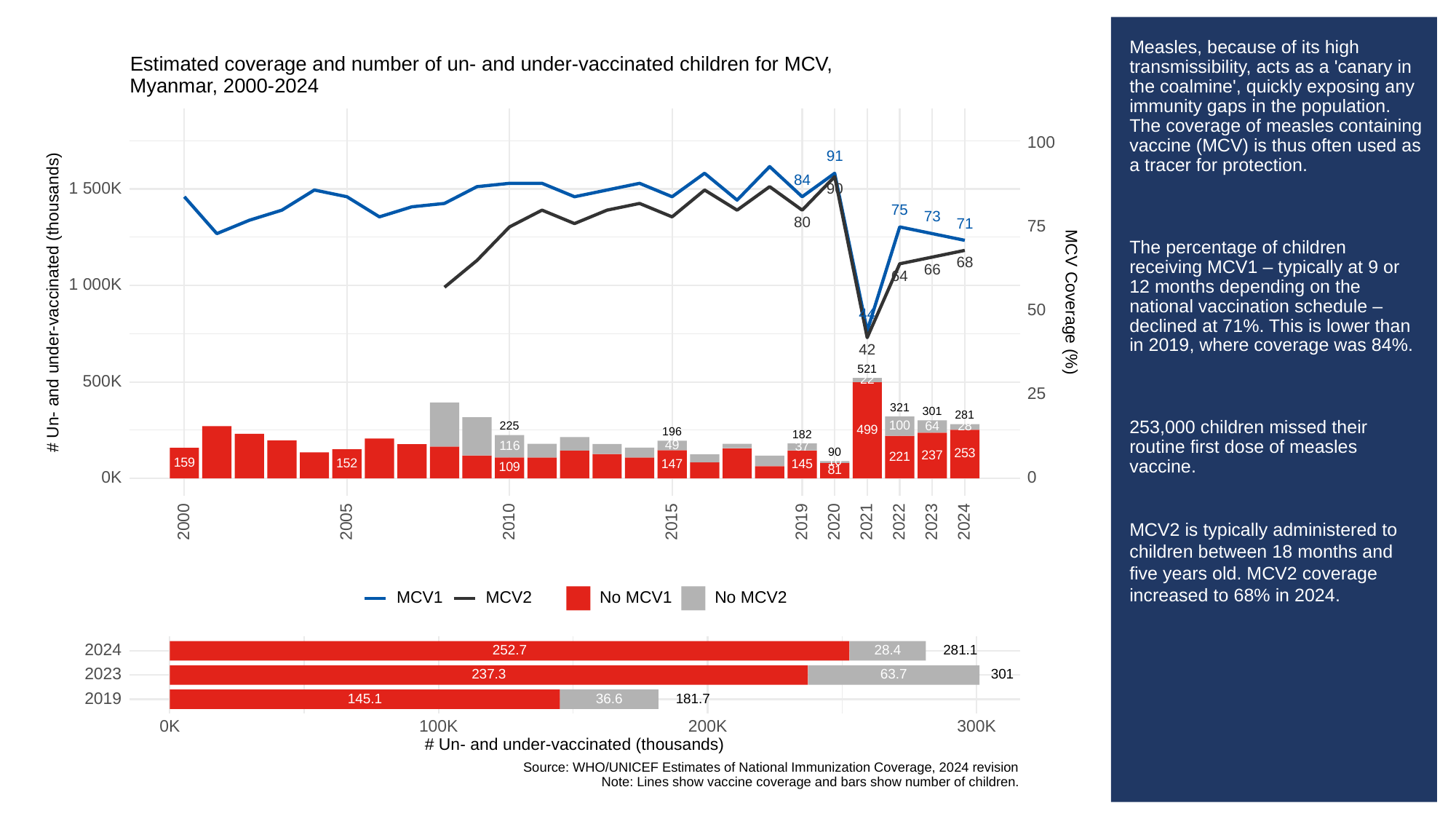

# Measles, because of its high transmissibility, acts as a 'canary in the coalmine', quickly exposing any immunity gaps in the population. The coverage of measles containing vaccine (MCV) is thus often used as a tracer for protection.

The percentage of children receiving MCV1 – typically at 9 or 12 months depending on the national vaccination schedule – declined at 71%. This is lower than in 2019, where coverage was 84%.

253,000 children missed their routine first dose of measles vaccine.

MCV2 is typically administered to children between 18 months and five years old. MCV2 coverage increased to 68% in 2024.

Estimated coverage and number of un- and under-vaccinated children for MCV,
Myanmar, 2000-2024

100

91

84

1 500K
90

75
73
80
71
75

68
66
64
1 000K

# Un- and under-vaccinated (thousands)
MCV Coverage (%)
50
44

42
521
22
500K

25

321
301
281

100
64
28
225

499

196

182

49

116
37

90

253

237

221

10

159
152
147
145

109
81

0K
0

2023
2000
2005
2010
2015
2019
2020
2021
2022
2024

MCV1
MCV2
No MCV1
No MCV2

2024
252.7
28.4
281.1

2023
237.3
63.7
301

2019
36.6
145.1
181.7

300K
0K
100K
200K
# Un- and under-vaccinated (thousands)
Source: WHO/UNICEF Estimates of National Immunization Coverage, 2024 revision
Note: Lines show vaccine coverage and bars show number of children.